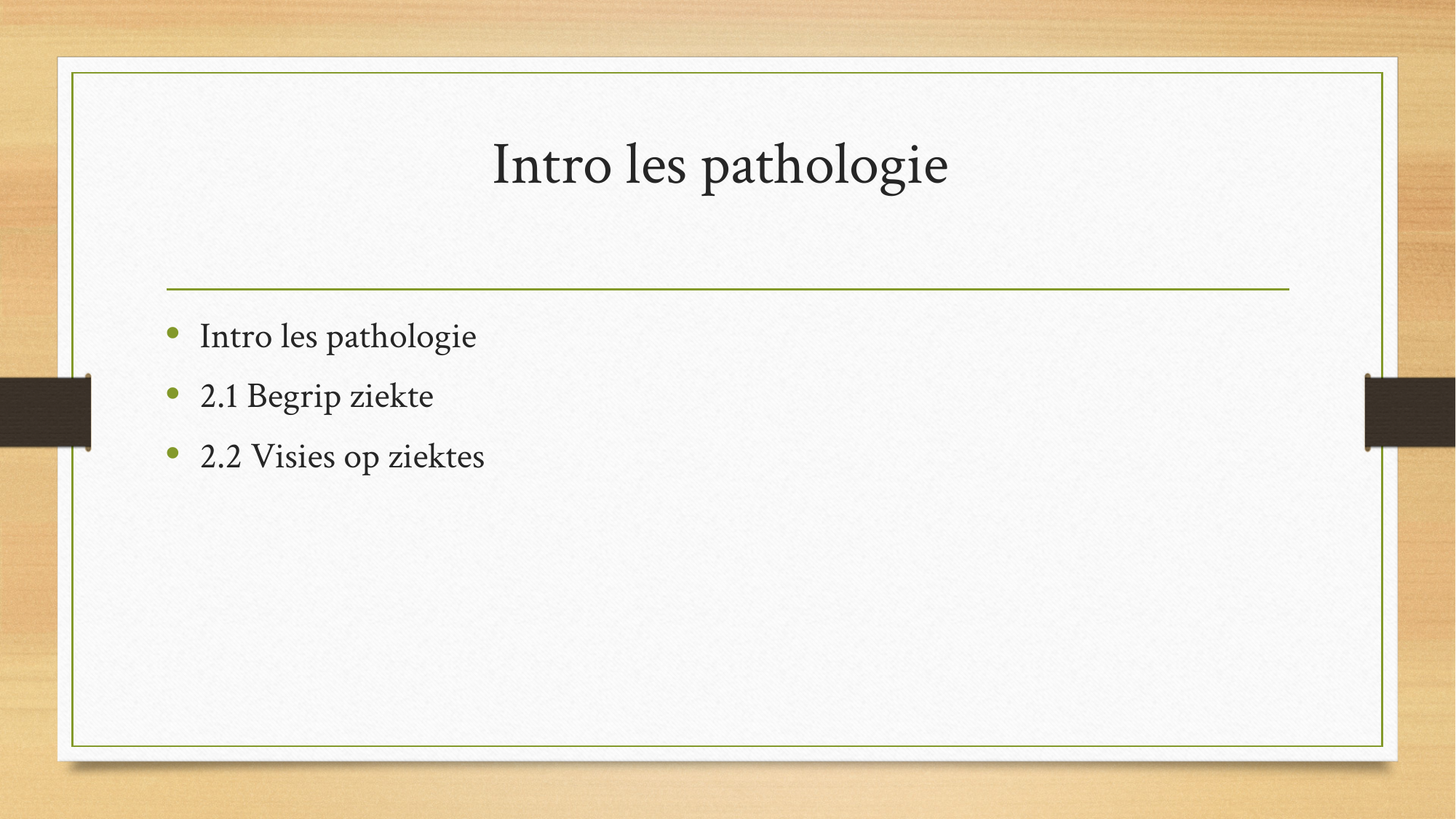

# Intro les pathologie
Intro les pathologie
2.1 Begrip ziekte
2.2 Visies op ziektes